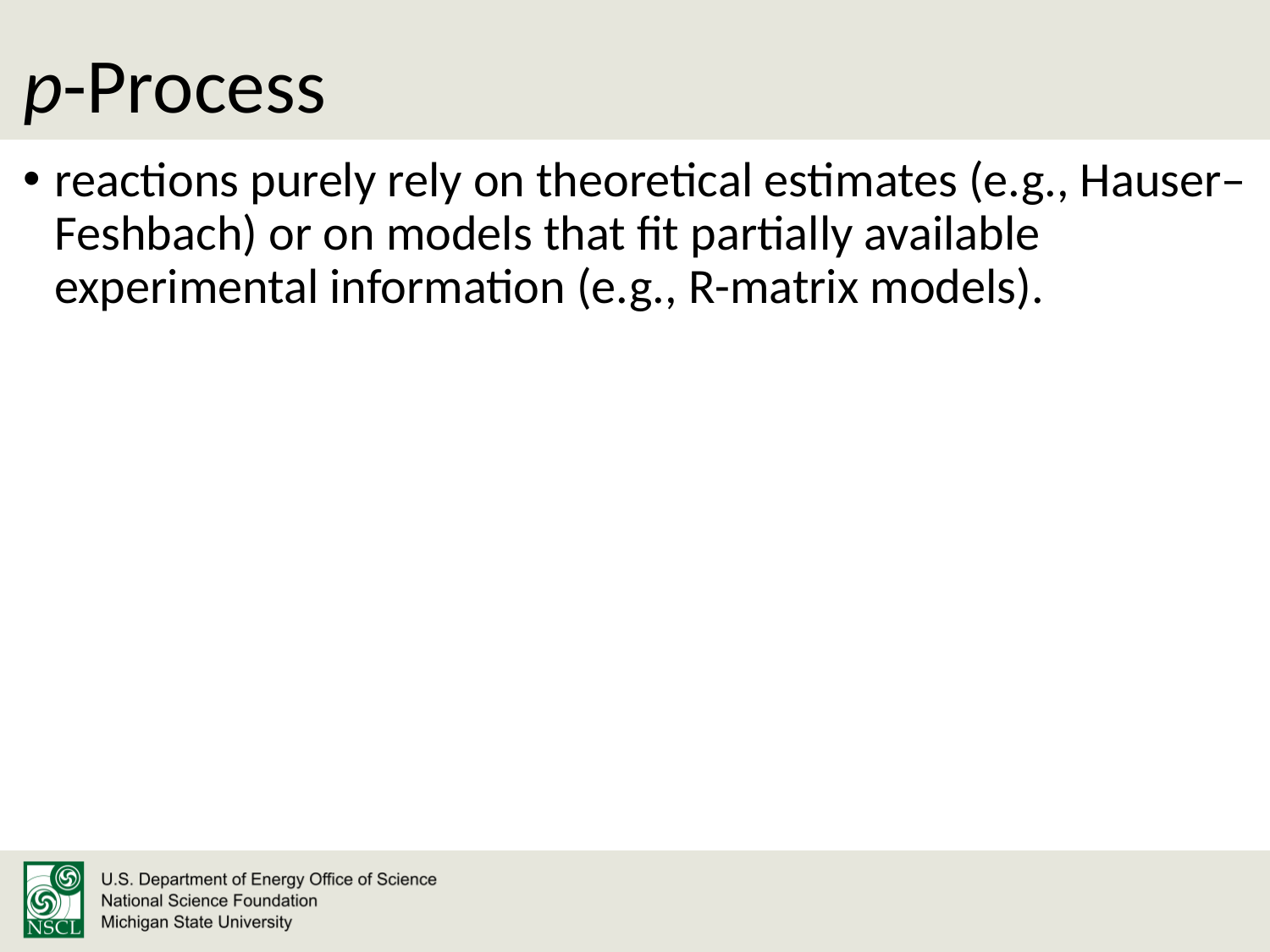

L. Sun, JINA-CEE Frontiers 2019
, Slide 255
# p-Process
reactions purely rely on theoretical estimates (e.g., Hauser–Feshbach) or on models that fit partially available experimental information (e.g., R-matrix models).